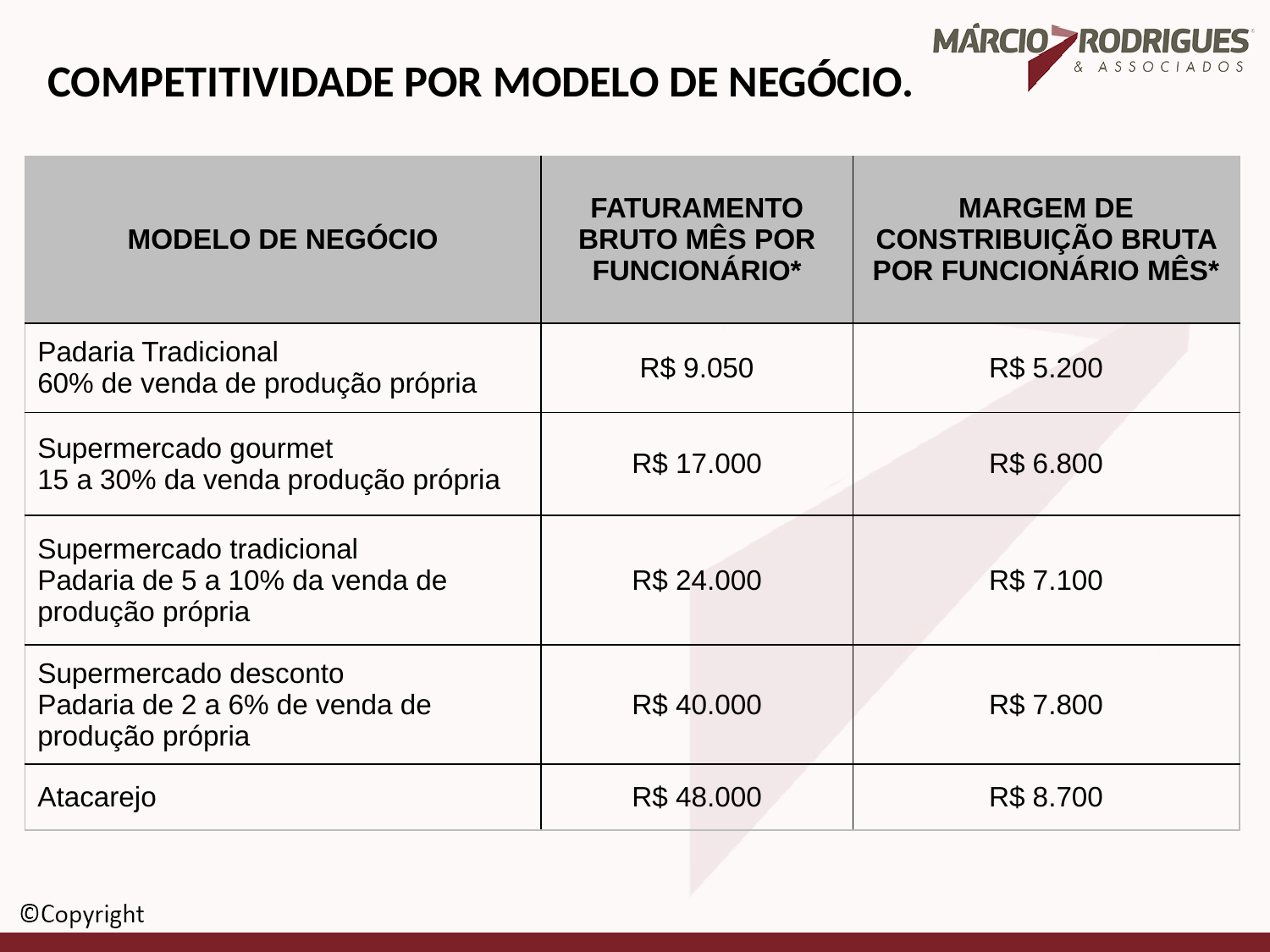

# COMPETITIVIDADE POR MODELO DE NEGÓCIO.
| MODELO DE NEGÓCIO | FATURAMENTO BRUTO MÊS POR FUNCIONÁRIO\* | MARGEM DE CONSTRIBUIÇÃO BRUTA POR FUNCIONÁRIO MÊS\* |
| --- | --- | --- |
| Padaria Tradicional 60% de venda de produção própria | R$ 9.050 | R$ 5.200 |
| Supermercado gourmet 15 a 30% da venda produção própria | R$ 17.000 | R$ 6.800 |
| Supermercado tradicional Padaria de 5 a 10% da venda de produção própria | R$ 24.000 | R$ 7.100 |
| Supermercado desconto Padaria de 2 a 6% de venda de produção própria | R$ 40.000 | R$ 7.800 |
| Atacarejo | R$ 48.000 | R$ 8.700 |